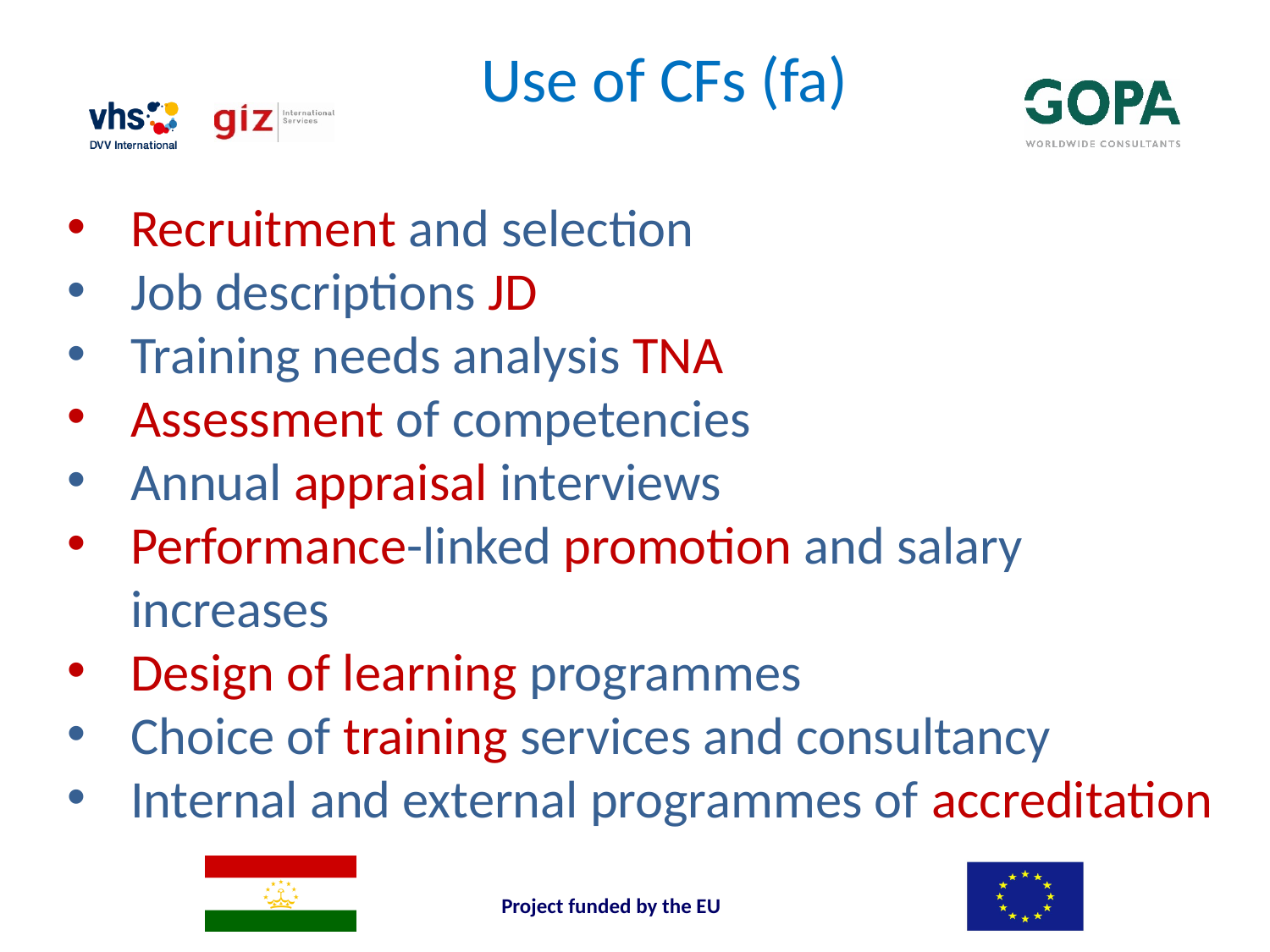

# Use of CFs (fa)
Recruitment and selection
Job descriptions JD
Training needs analysis TNA
Assessment of competencies
Annual appraisal interviews
Performance-linked promotion and salary increases
Design of learning programmes
Choice of training services and consultancy
Internal and external programmes of accreditation
Project funded by the EU